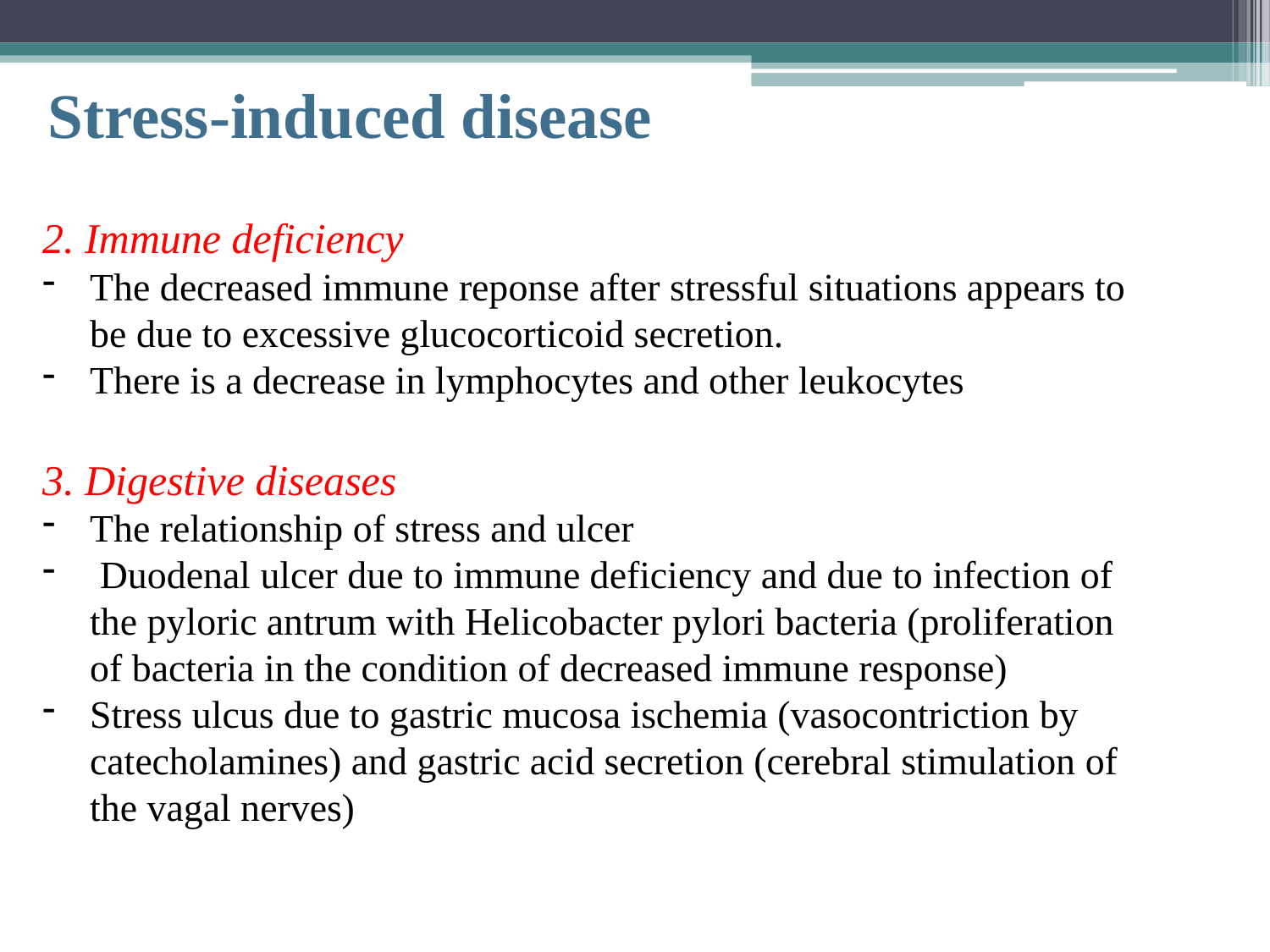

# Stress-induced disease
2. Immune deficiency
The decreased immune reponse after stressful situations appears to be due to excessive glucocorticoid secretion.
There is a decrease in lymphocytes and other leukocytes

3. Digestive diseases
The relationship of stress and ulcer
 Duodenal ulcer due to immune deficiency and due to infection of the pyloric antrum with Helicobacter pylori bacteria (proliferation of bacteria in the condition of decreased immune response)
Stress ulcus due to gastric mucosa ischemia (vasocontriction by catecholamines) and gastric acid secretion (cerebral stimulation of the vagal nerves)